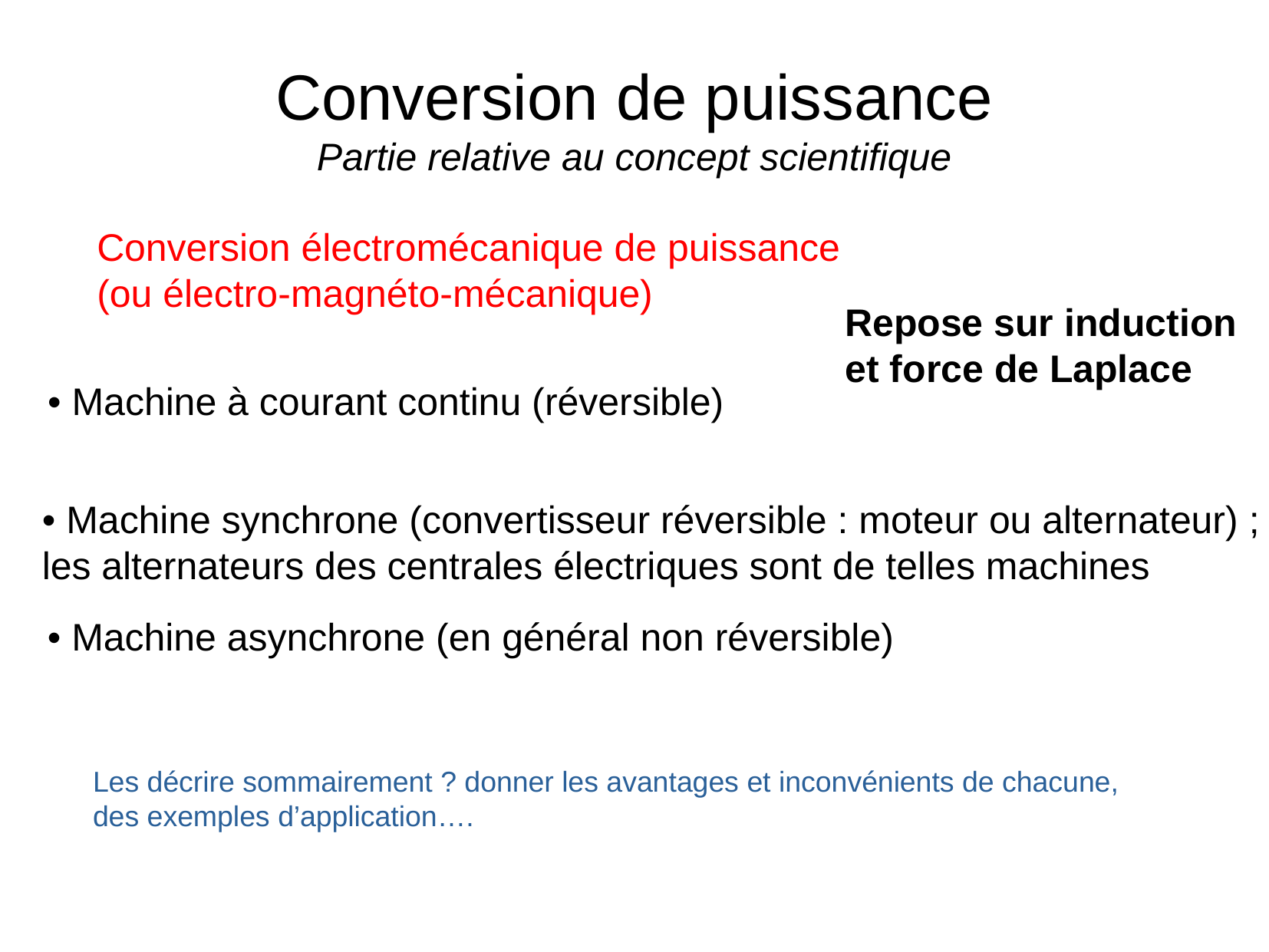

# Conversion de puissance Partie relative au concept scientifique
Conversion électromécanique de puissance
(ou électro-magnéto-mécanique)
Repose sur induction
et force de Laplace
• Machine à courant continu (réversible)
• Machine synchrone (convertisseur réversible : moteur ou alternateur) ;
les alternateurs des centrales électriques sont de telles machines
• Machine asynchrone (en général non réversible)
Les décrire sommairement ? donner les avantages et inconvénients de chacune,
des exemples d’application….